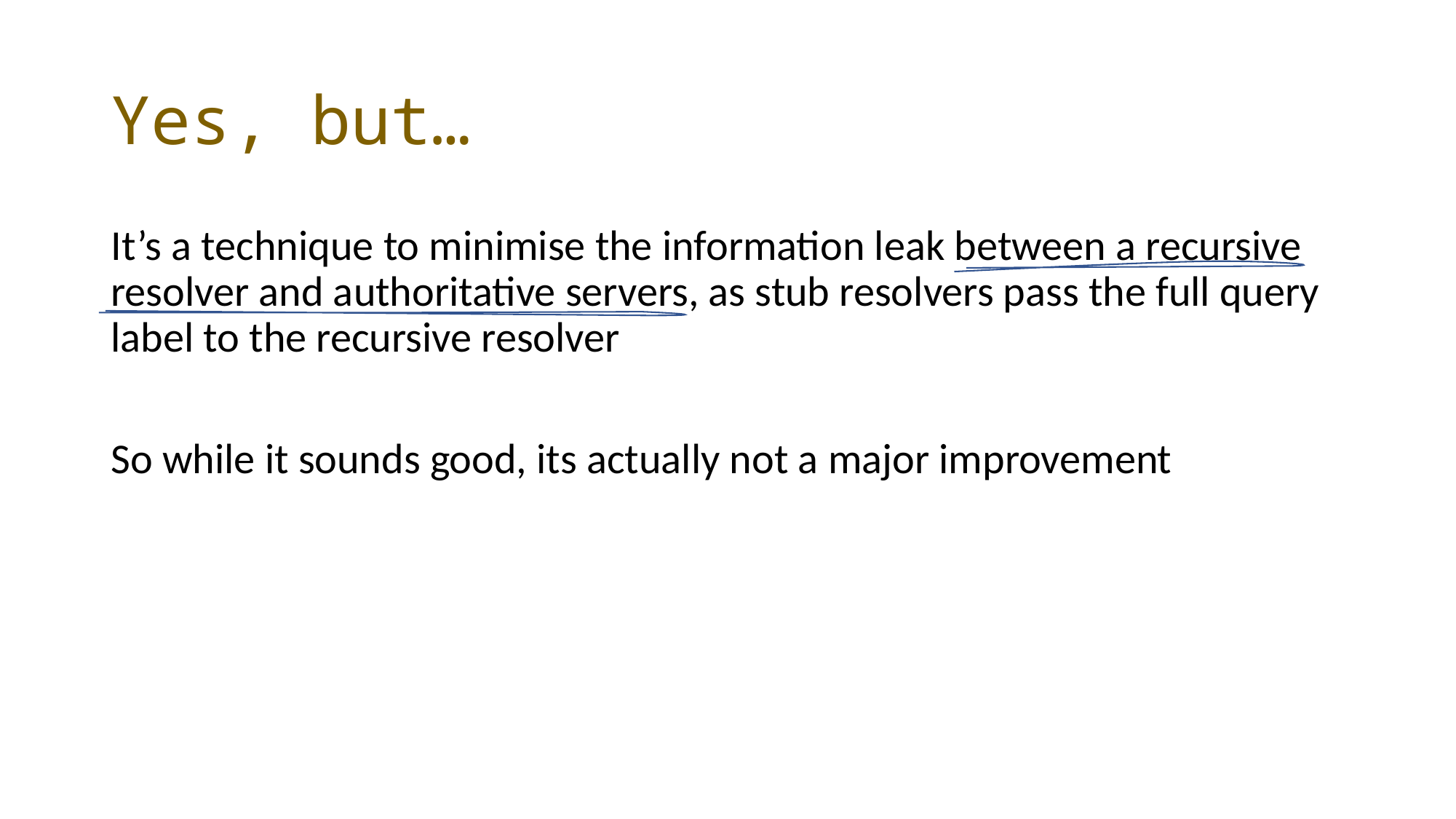

# Yes, but…
It’s a technique to minimise the information leak between a recursive resolver and authoritative servers, as stub resolvers pass the full query label to the recursive resolver

So while it sounds good, its actually not a major improvement